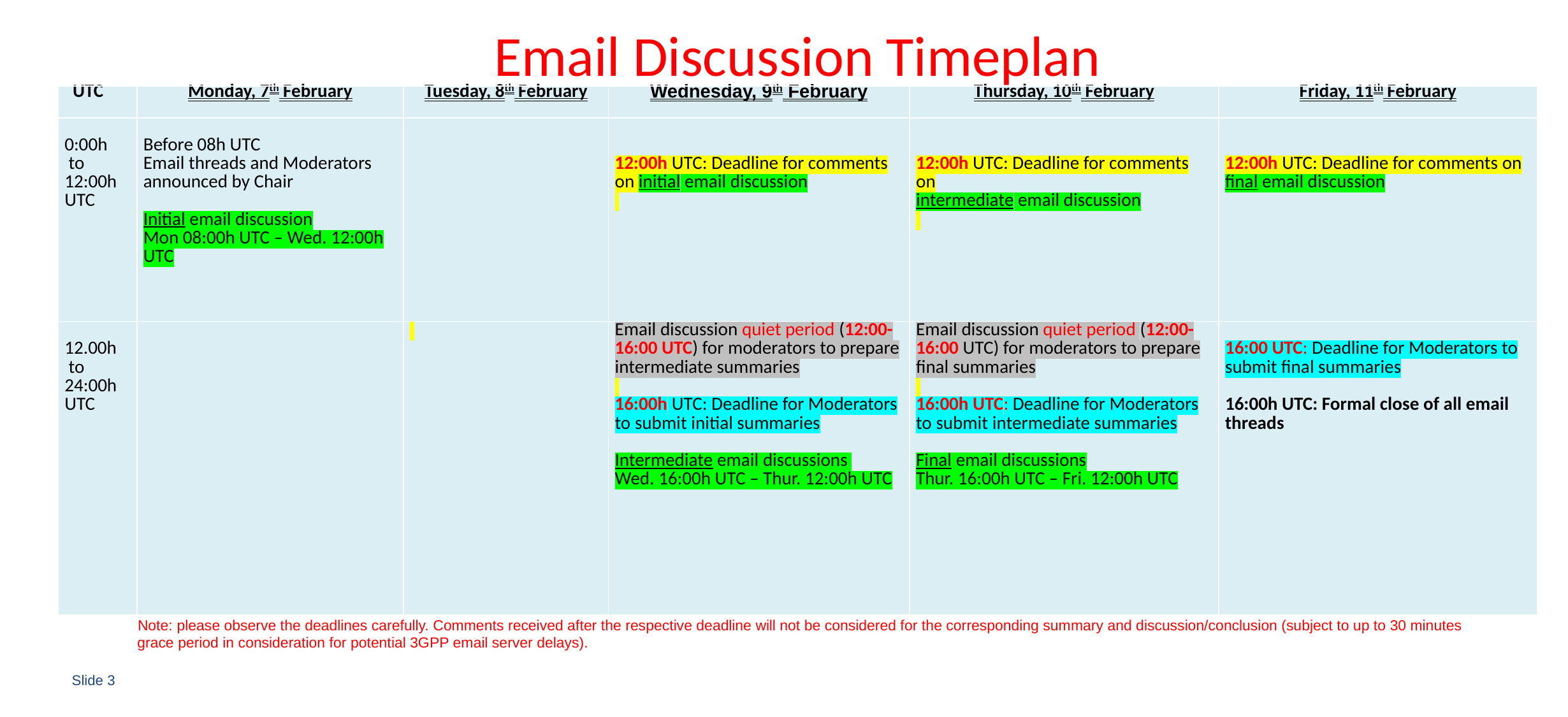

# Email Discussion Timeplan
| UTC | Monday, 7th February | Tuesday, 8th February | Wednesday, 9th February | Thursday, 10th February | Friday, 11th February |
| --- | --- | --- | --- | --- | --- |
| 0:00h  to 12:00h UTC | Before 08h UTC Email threads and Moderators announced by Chair    Initial email discussion Mon 08:00h UTC – Wed. 12:00h UTC |  | 12:00h UTC: Deadline for comments on initial email discussion | 12:00h UTC: Deadline for comments on intermediate email discussion | 12:00h UTC: Deadline for comments on final email discussion |
| 12.00h  to 24:00h UTC |  |  | Email discussion quiet period (12:00-16:00 UTC) for moderators to prepare intermediate summaries   16:00h UTC: Deadline for Moderators to submit initial summaries Intermediate email discussions Wed. 16:00h UTC – Thur. 12:00h UTC | Email discussion quiet period (12:00-16:00 UTC) for moderators to prepare final summaries   16:00h UTC: Deadline for Moderators to submit intermediate summaries Final email discussions Thur. 16:00h UTC – Fri. 12:00h UTC | 16:00 UTC: Deadline for Moderators to submit final summaries 16:00h UTC: Formal close of all email threads |
Note: please observe the deadlines carefully. Comments received after the respective deadline will not be considered for the corresponding summary and discussion/conclusion (subject to up to 30 minutes grace period in consideration for potential 3GPP email server delays).